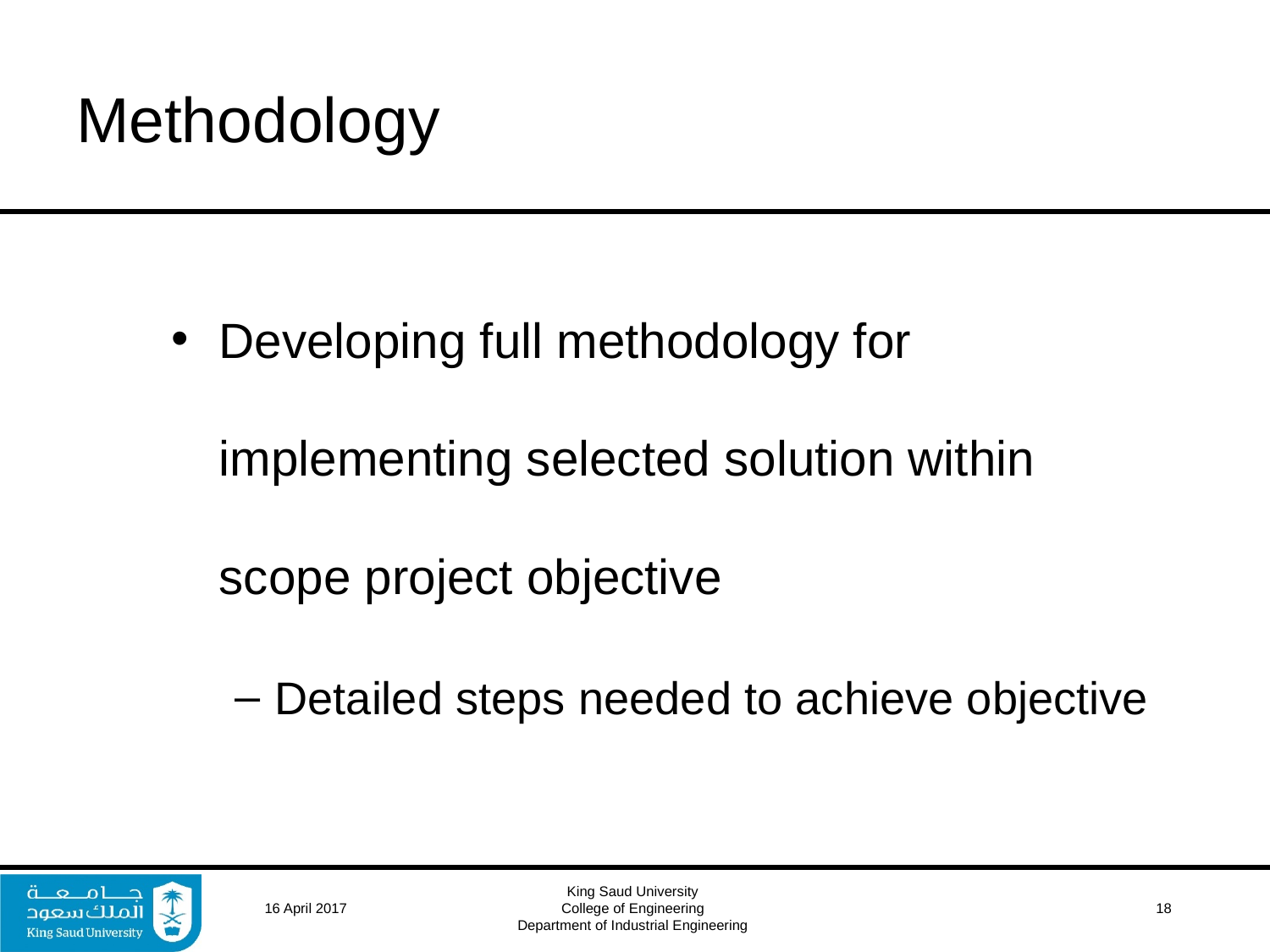

# Methodology
Developing full methodology for implementing selected solution within scope project objective
Detailed steps needed to achieve objective
16 April 2017

King Saud University
College of Engineering
Department of Industrial Engineering

                                                          18